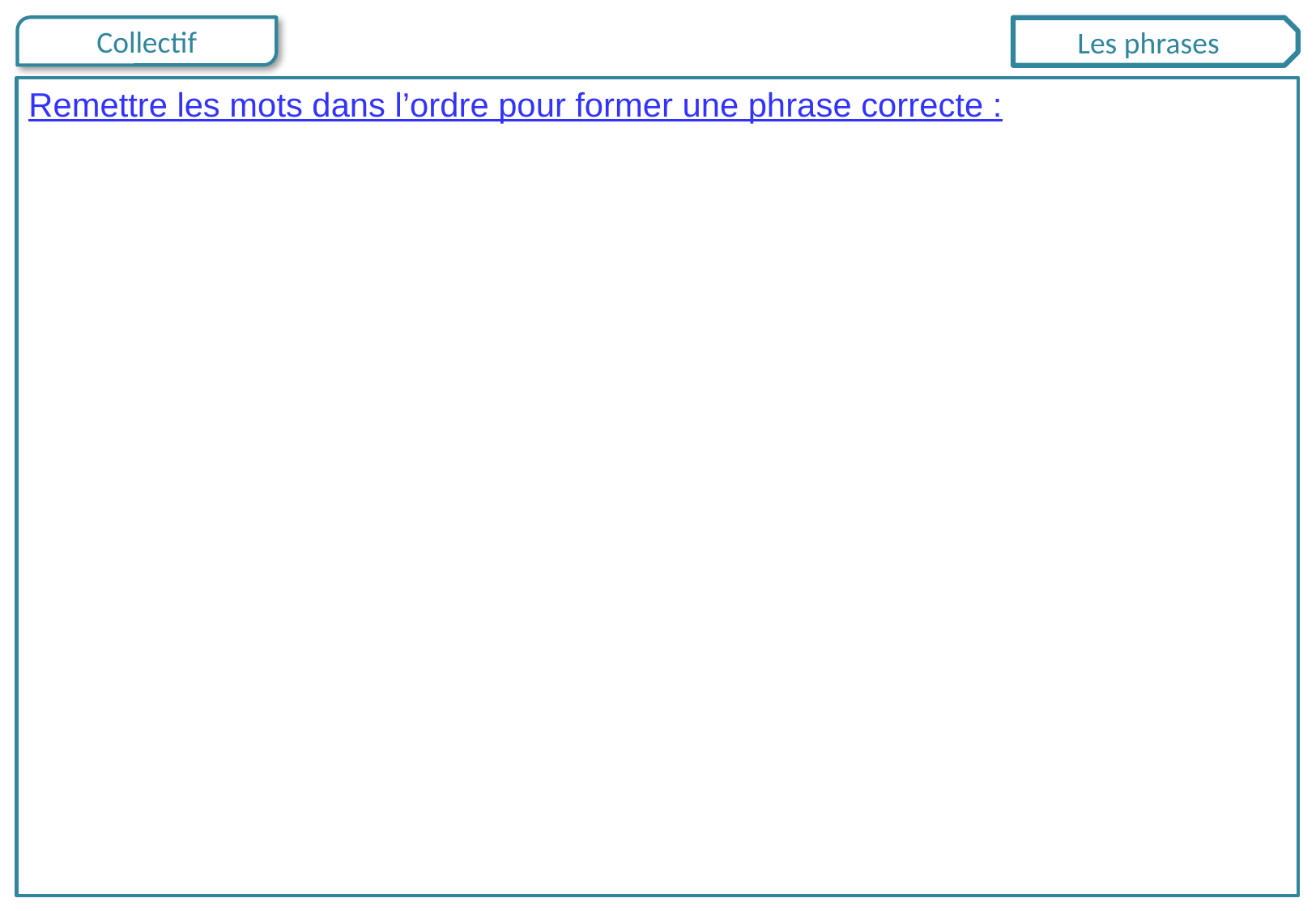

Les phrases
Remettre les mots dans l’ordre pour former une phrase correcte :